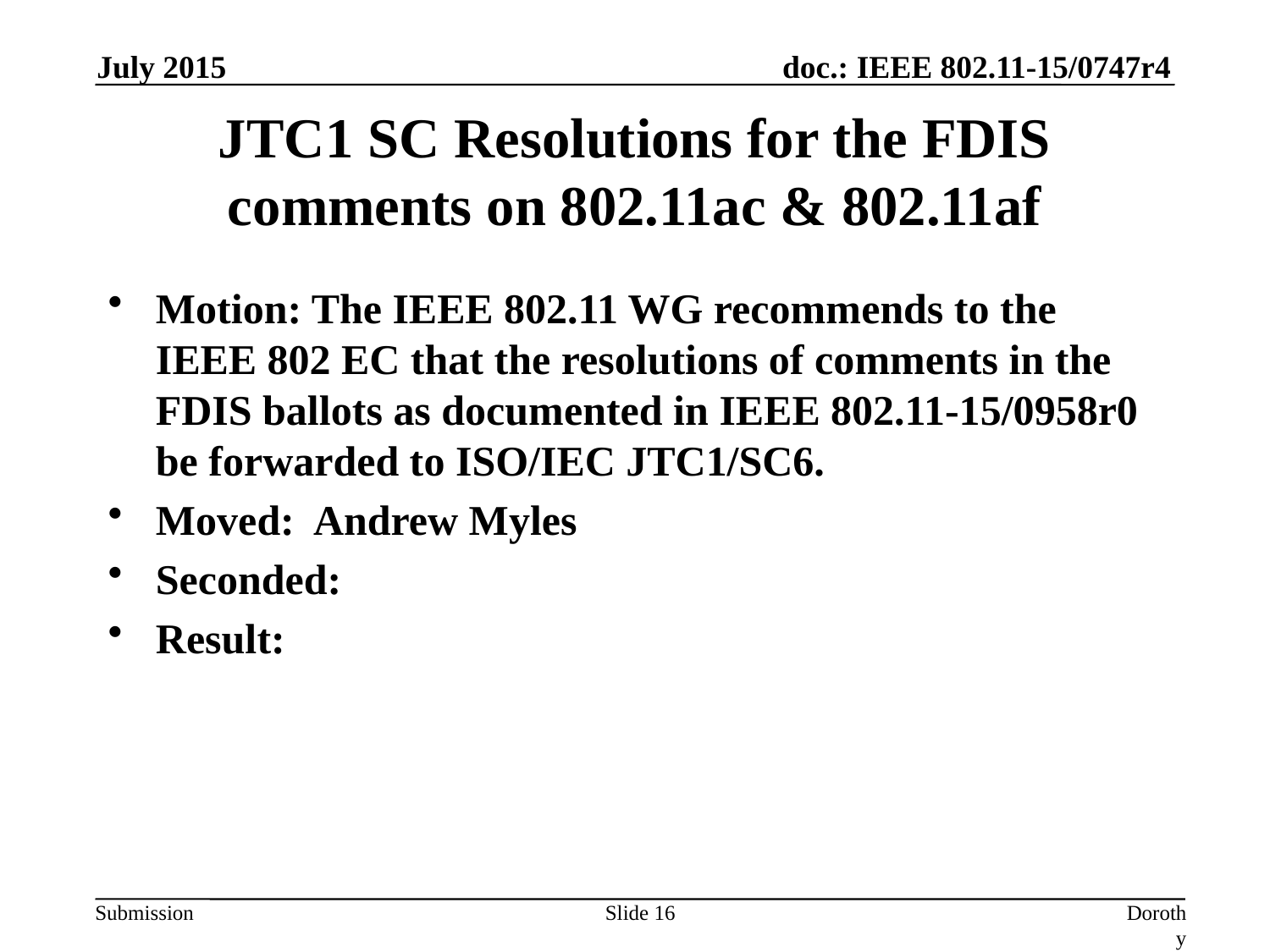

July 2015
# JTC1 SC Resolutions for the FDIS comments on 802.11ac & 802.11af
Motion: The IEEE 802.11 WG recommends to the IEEE 802 EC that the resolutions of comments in the FDIS ballots as documented in IEEE 802.11-15/0958r0 be forwarded to ISO/IEC JTC1/SC6.
Moved:  Andrew Myles
Seconded:
Result:

Slide 16
Dorothy Stanley, HP-Aruba Networks